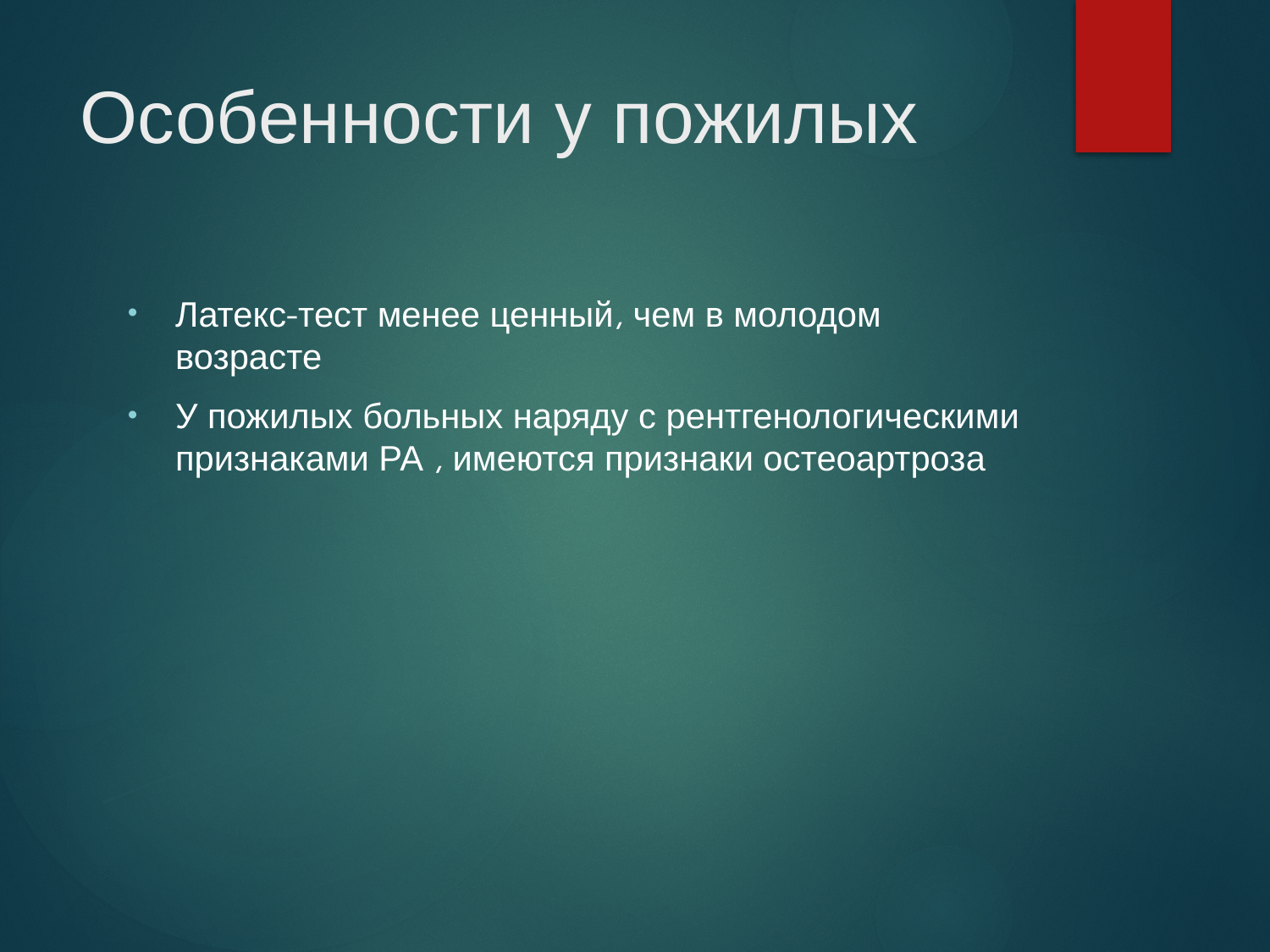

# Особенности у пожилых
Латекс-тест менее ценный, чем в молодом возрасте
У пожилых больных наряду с рентгенологическими признаками РА , имеются признаки остеоартроза